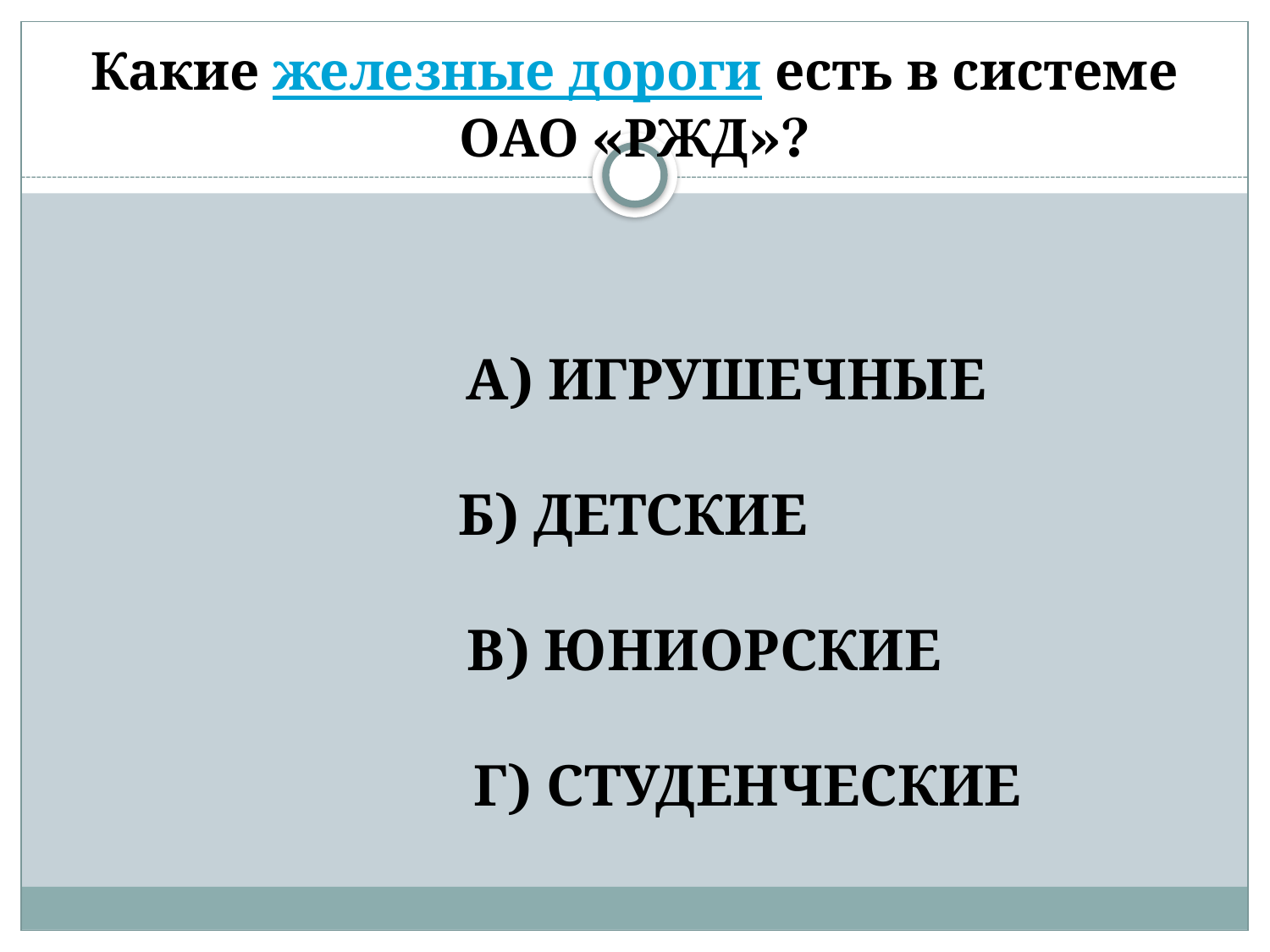

# Какие железные дороги есть в системе ОАО «РЖД»?

             А) ИГРУШЕЧНЫЕ
Б) ДЕТСКИЕ
          В) ЮНИОРСКИЕ
                Г) СТУДЕНЧЕСКИЕ